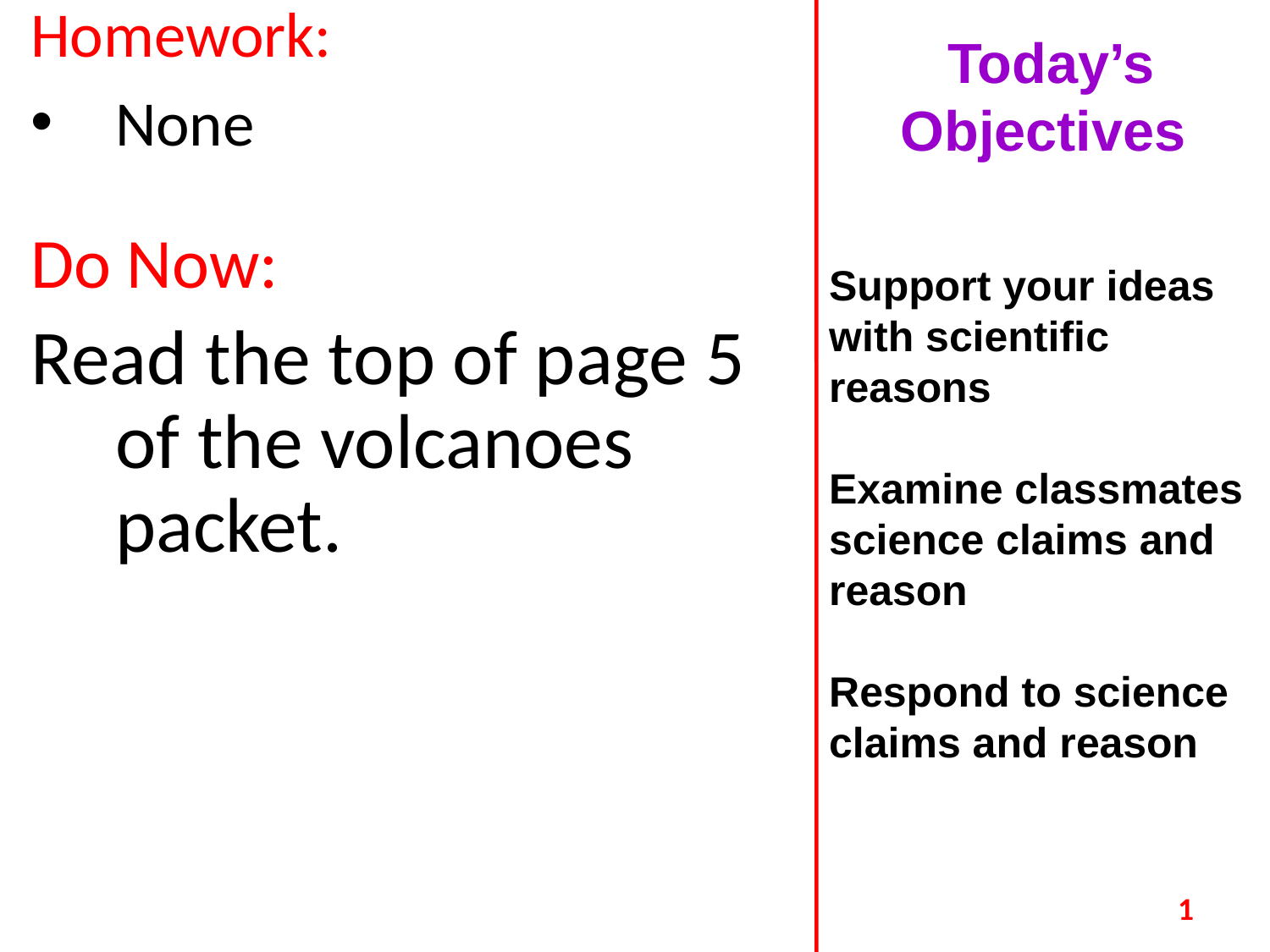

Homework:
None

Do Now:
Read the top of page 5 of the volcanoes packet.
 Today’s Objectives

Support your ideas with scientific reasons

Examine classmates science claims and reason

Respond to science claims and reason
1